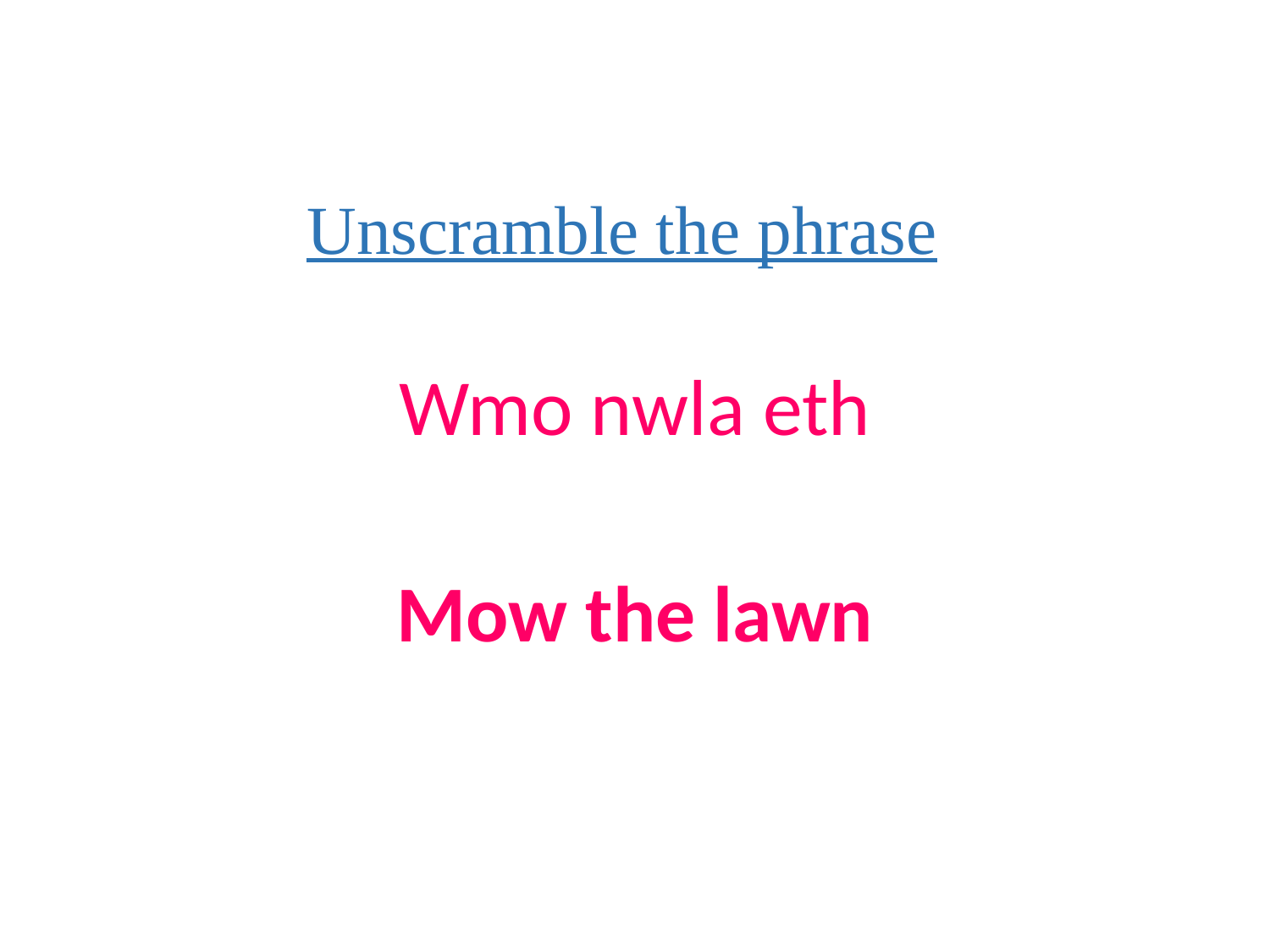

# Unscramble the phrase
Wmo nwla eth

Mow the lawn